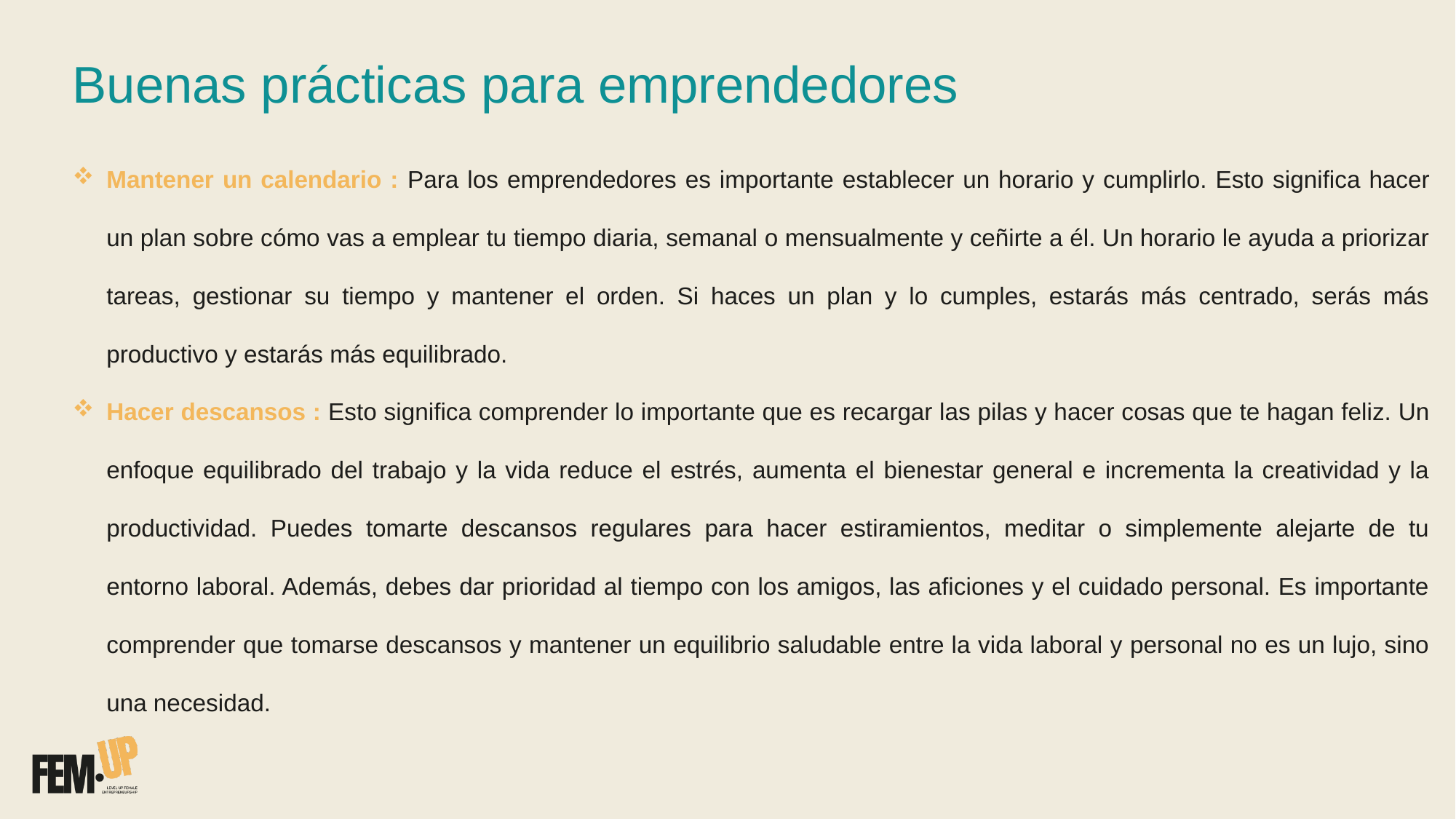

Buenas prácticas para emprendedores
Mantener un calendario : Para los emprendedores es importante establecer un horario y cumplirlo. Esto significa hacer un plan sobre cómo vas a emplear tu tiempo diaria, semanal o mensualmente y ceñirte a él. Un horario le ayuda a priorizar tareas, gestionar su tiempo y mantener el orden. Si haces un plan y lo cumples, estarás más centrado, serás más productivo y estarás más equilibrado.
Hacer descansos : Esto significa comprender lo importante que es recargar las pilas y hacer cosas que te hagan feliz. Un enfoque equilibrado del trabajo y la vida reduce el estrés, aumenta el bienestar general e incrementa la creatividad y la productividad. Puedes tomarte descansos regulares para hacer estiramientos, meditar o simplemente alejarte de tu entorno laboral. Además, debes dar prioridad al tiempo con los amigos, las aficiones y el cuidado personal. Es importante comprender que tomarse descansos y mantener un equilibrio saludable entre la vida laboral y personal no es un lujo, sino una necesidad.